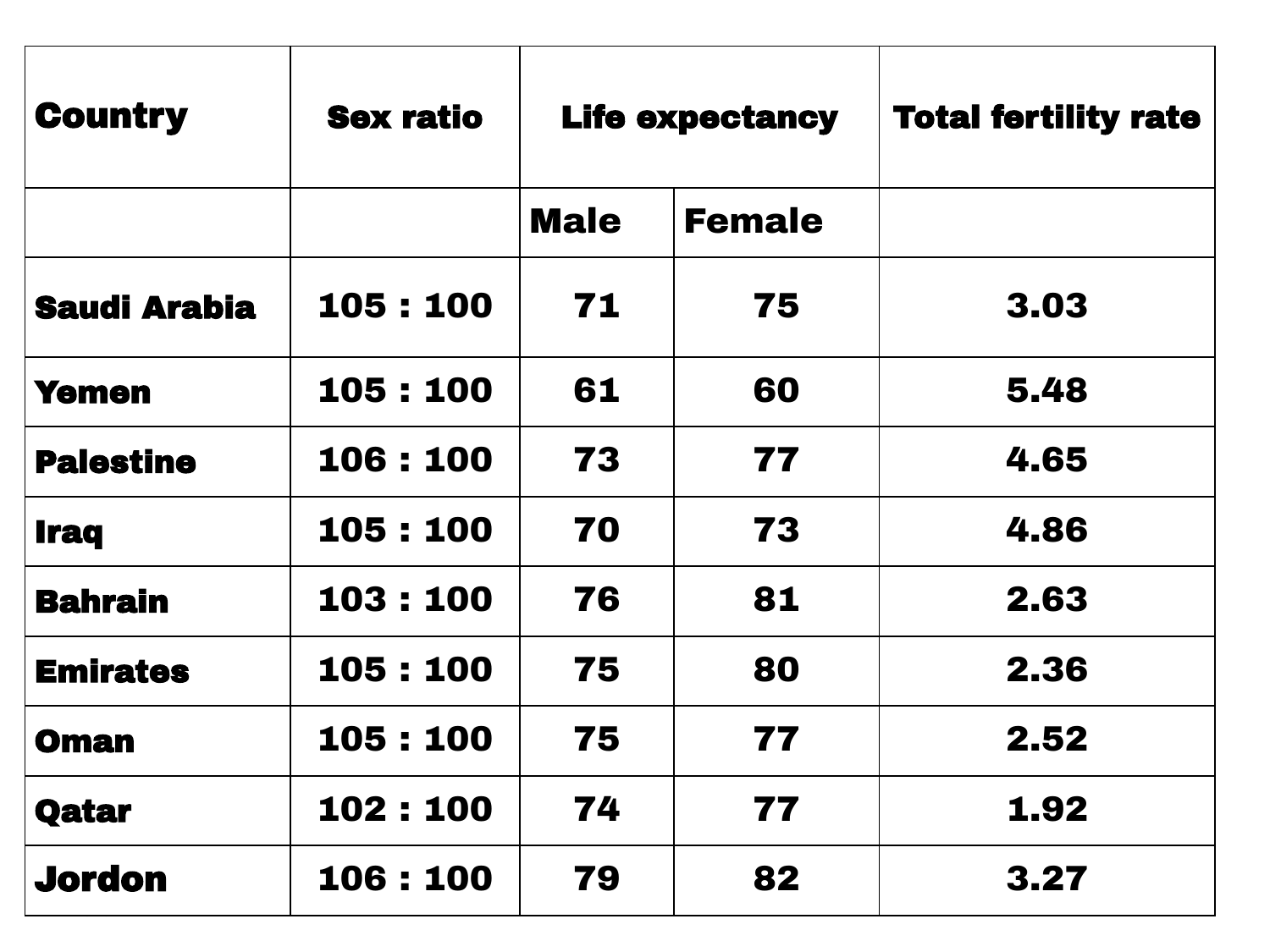

| Country | Sex ratio | Life expectancy |  | Total fertility rate |
| --- | --- | --- | --- | --- |
|  |  | Male | Female |  |
| Saudi Arabia | 105 : 100 | 71 | 75 | 3.03 |
| Yemen | 105 : 100 | 61 | 60 | 5.48 |
| Palestine | 106 : 100 | 73 | 77 | 4.65 |
| Iraq | 105 : 100 | 70 | 73 | 4.86 |
| Bahrain | 103 : 100 | 76 | 81 | 2.63 |
| Emirates | 105 : 100 | 75 | 80 | 2.36 |
| Oman | 105 : 100 | 75 | 77 | 2.52 |
| Qatar | 102 : 100 | 74 | 77 | 1.92 |
| Jordon | 106 : 100 | 79 | 82 | 3.27 |
2/6/2015
48